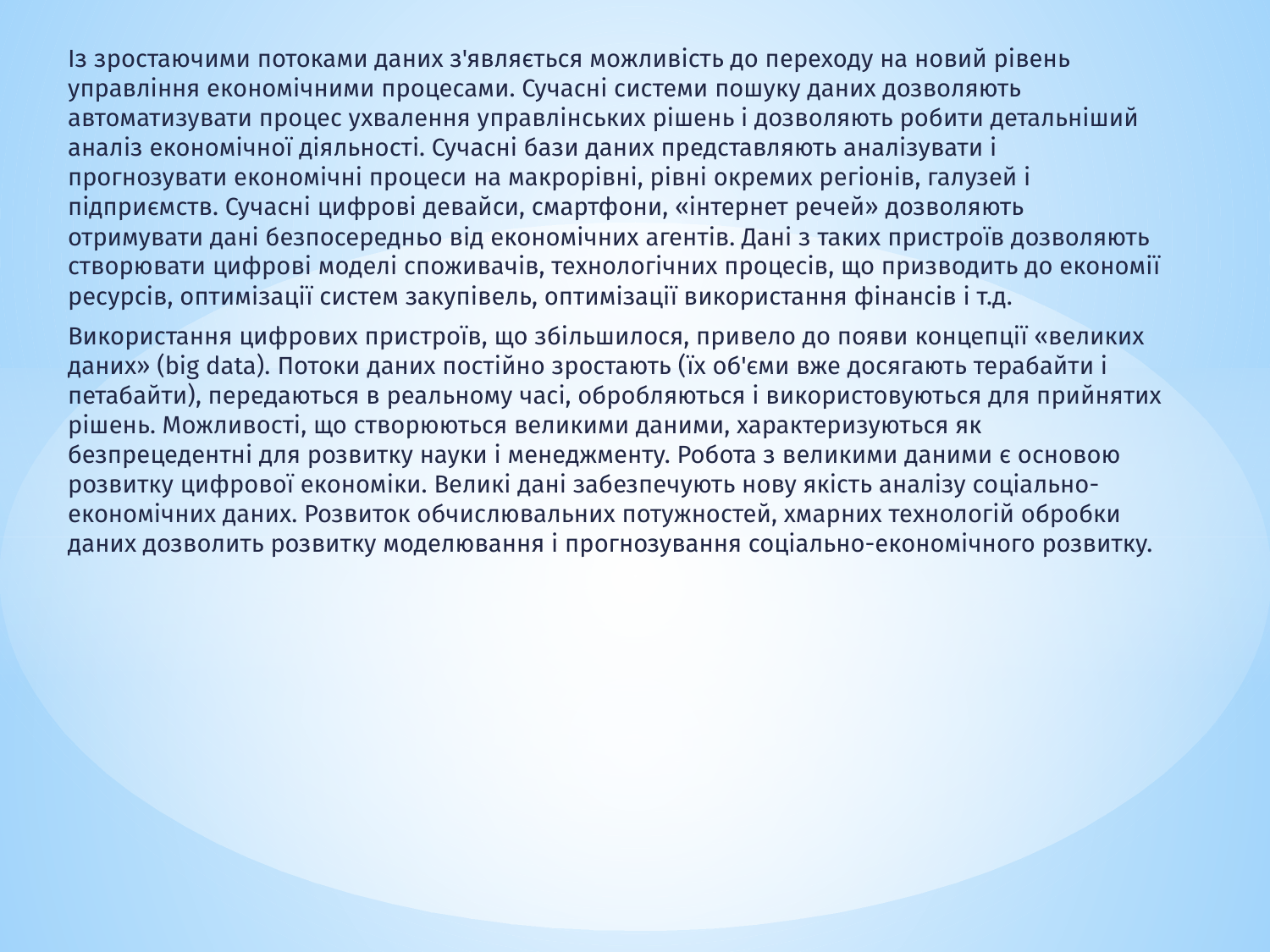

Із зростаючими потоками даних з'являється можливість до переходу на новий рівень управління економічними процесами. Сучасні системи пошуку даних дозволяють автоматизувати процес ухвалення управлінських рішень і дозволяють робити детальніший аналіз економічної діяльності. Сучасні бази даних представляють аналізувати і прогнозувати економічні процеси на макрорівні, рівні окремих регіонів, галузей і підприємств. Сучасні цифрові девайси, смартфони, «інтернет речей» дозволяють отримувати дані безпосередньо від економічних агентів. Дані з таких пристроїв дозволяють створювати цифрові моделі споживачів, технологічних процесів, що призводить до економії ресурсів, оптимізації систем закупівель, оптимізації використання фінансів і т.д.
Використання цифрових пристроїв, що збільшилося, привело до появи концепції «великих даних» (big data). Потоки даних постійно зростають (їх об'єми вже досягають терабайти і петабайти), передаються в реальному часі, обробляються і використовуються для прийнятих рішень. Можливості, що створюються великими даними, характеризуються як безпрецедентні для розвитку науки і менеджменту. Робота з великими даними є основою розвитку цифрової економіки. Великі дані забезпечують нову якість аналізу соціально-економічних даних. Розвиток обчислювальних потужностей, хмарних технологій обробки даних дозволить розвитку моделювання і прогнозування соціально-економічного розвитку.